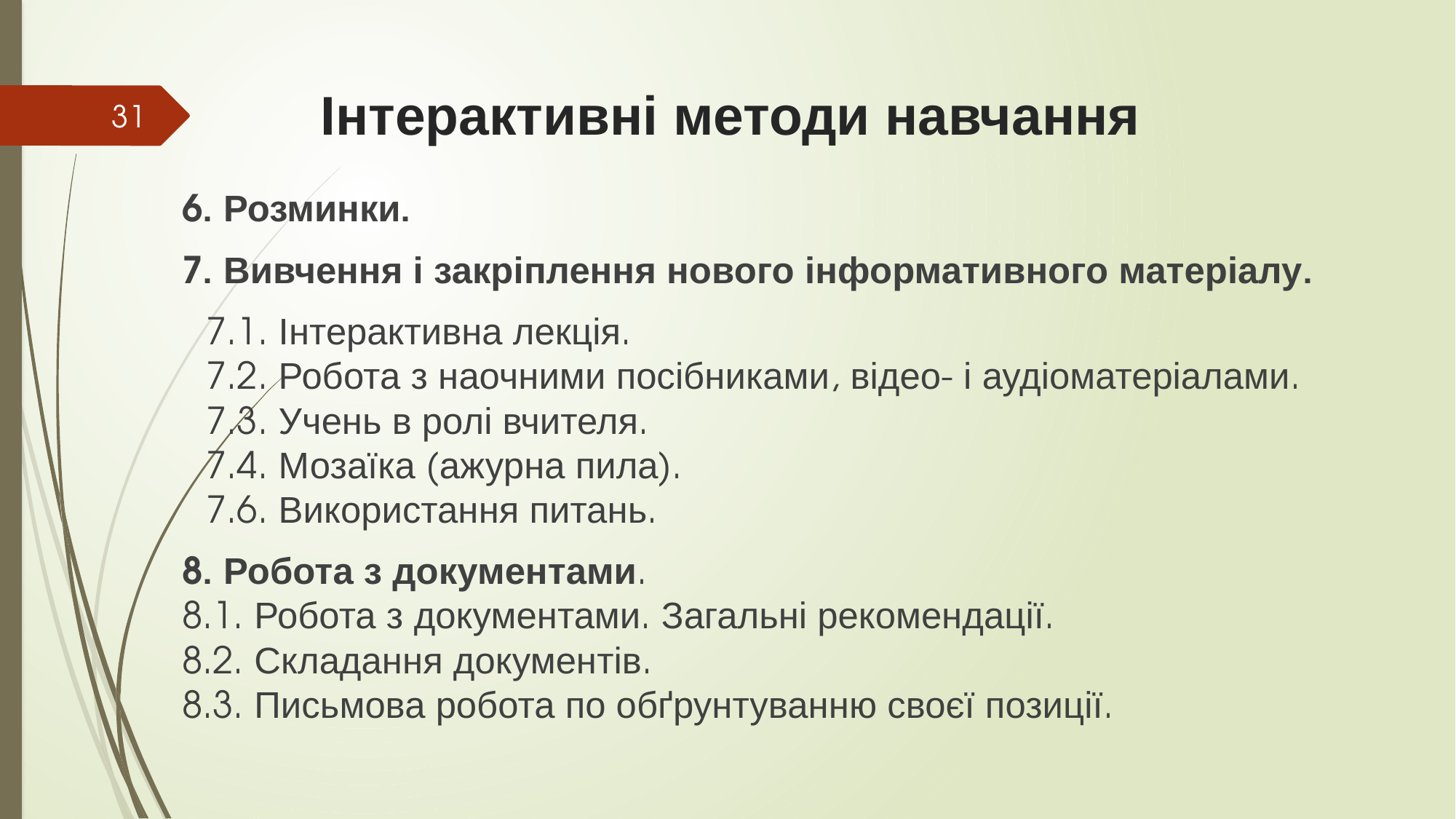

# Інтерактивні методи навчання
31
	6. Розминки.
	7. Вивчення і закріплення нового інформативного матеріалу.
7.1. Інтерактивна лекція.
7.2. Робота з наочними посібниками, відео- і аудіоматеріалами.
7.3. Учень в ролі вчителя.
7.4. Мозаїка (ажурна пила).
7.6. Використання питань.
	8. Робота з документами.
8.1. Робота з документами. Загальні рекомендації.
8.2. Складання документів.
8.3. Письмова робота по обґрунтуванню своєї позиції.